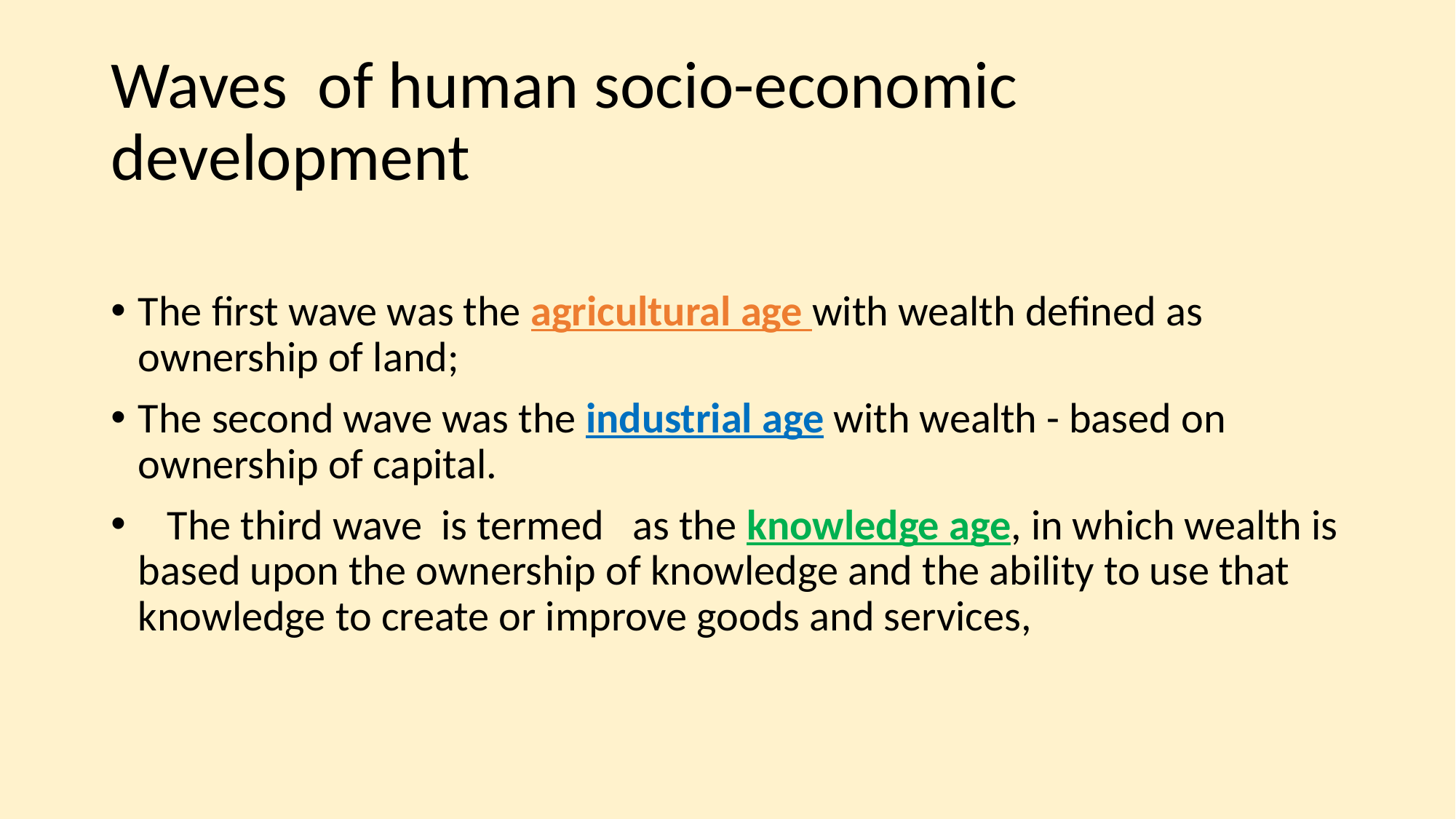

# Waves  of human socio-economic development

The first wave was the agricultural age with wealth defined as ownership of land;
The second wave was the industrial age with wealth - based on ownership of capital.
   The third wave  is termed   as the knowledge age, in which wealth is based upon the ownership of knowledge and the ability to use that knowledge to create or improve goods and services,